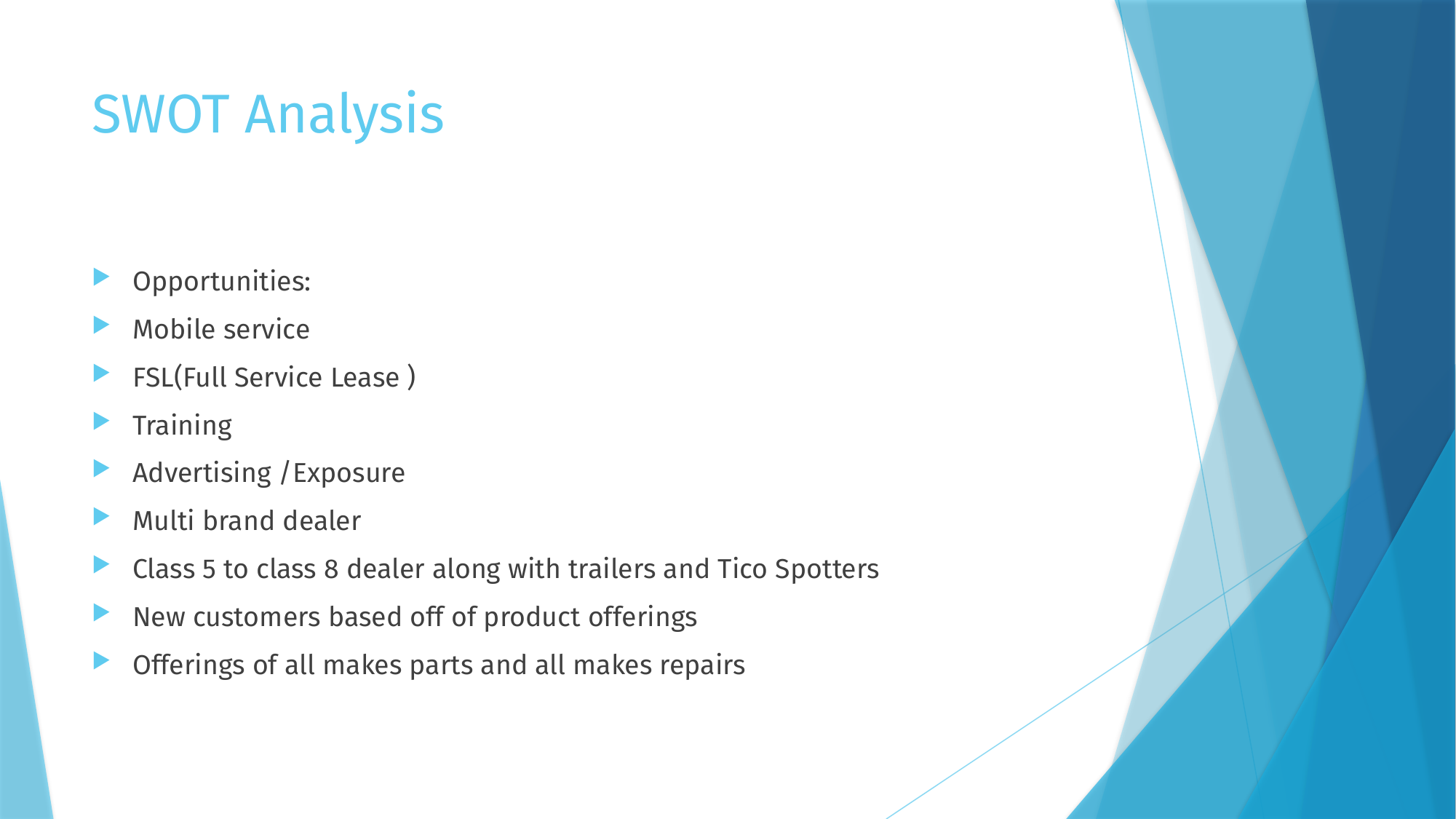

# SWOT Analysis
Opportunities:
Mobile service
FSL(Full Service Lease )
Training
Advertising /Exposure
Multi brand dealer
Class 5 to class 8 dealer along with trailers and Tico Spotters
New customers based off of product offerings
Offerings of all makes parts and all makes repairs